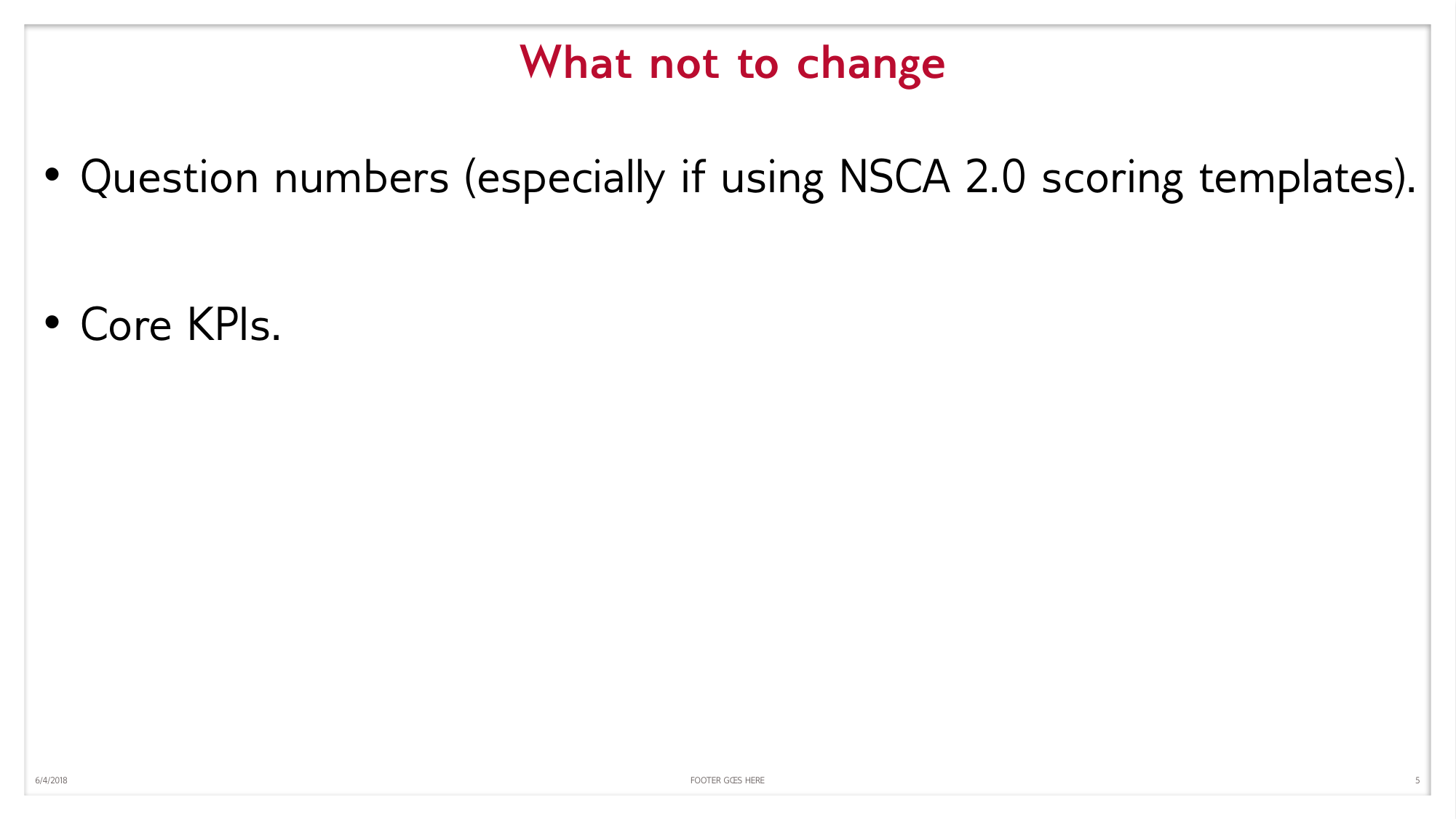

6/4/2018
FOOTER GOES HERE
5
# What not to change
Question numbers (especially if using NSCA 2.0 scoring templates).

Core KPIs.